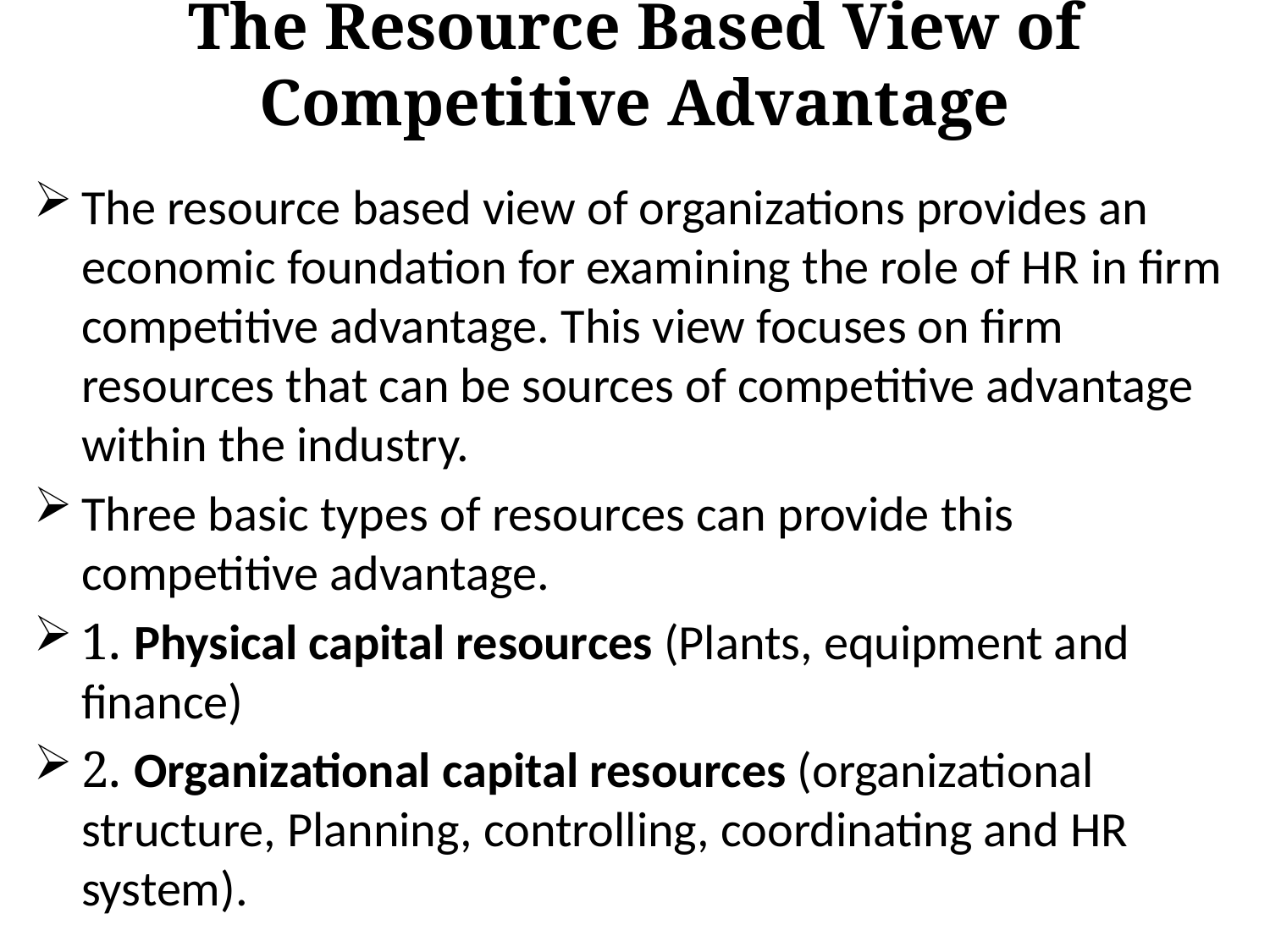

# The Resource Based View of Competitive Advantage
The resource based view of organizations provides an economic foundation for examining the role of HR in firm competitive advantage. This view focuses on firm resources that can be sources of competitive advantage within the industry.
Three basic types of resources can provide this competitive advantage.
1. Physical capital resources (Plants, equipment and finance)
2. Organizational capital resources (organizational structure, Planning, controlling, coordinating and HR system).